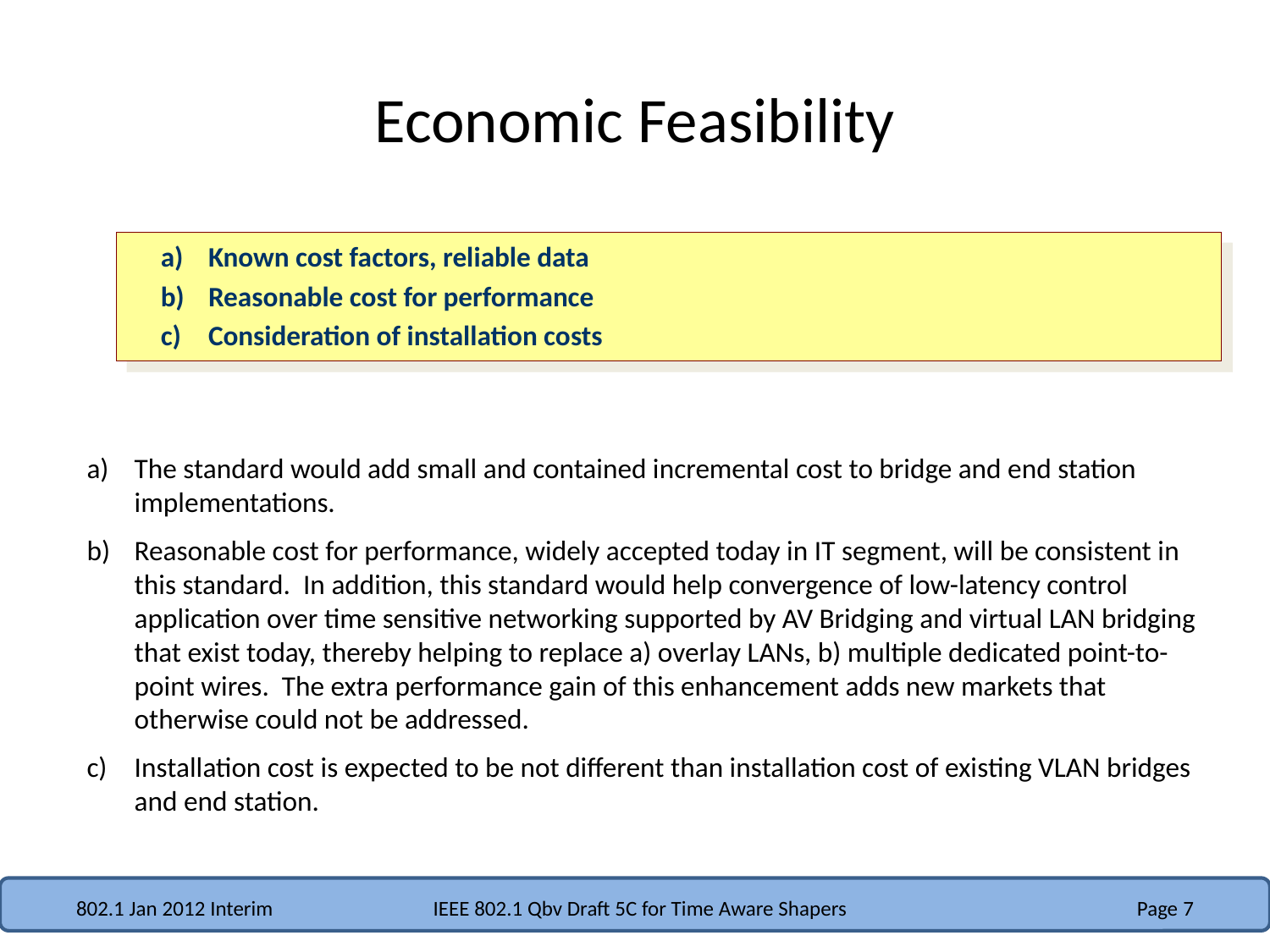

# Economic Feasibility
Known cost factors, reliable data
Reasonable cost for performance
Consideration of installation costs
The standard would add small and contained incremental cost to bridge and end station implementations.
Reasonable cost for performance, widely accepted today in IT segment, will be consistent in this standard.  In addition, this standard would help convergence of low-latency control application over time sensitive networking supported by AV Bridging and virtual LAN bridging that exist today, thereby helping to replace a) overlay LANs, b) multiple dedicated point-to-point wires.  The extra performance gain of this enhancement adds new markets that otherwise could not be addressed.
Installation cost is expected to be not different than installation cost of existing VLAN bridges and end station.
802.1 Jan 2012 Interim
IEEE 802.1 Qbv Draft 5C for Time Aware Shapers
Page 7